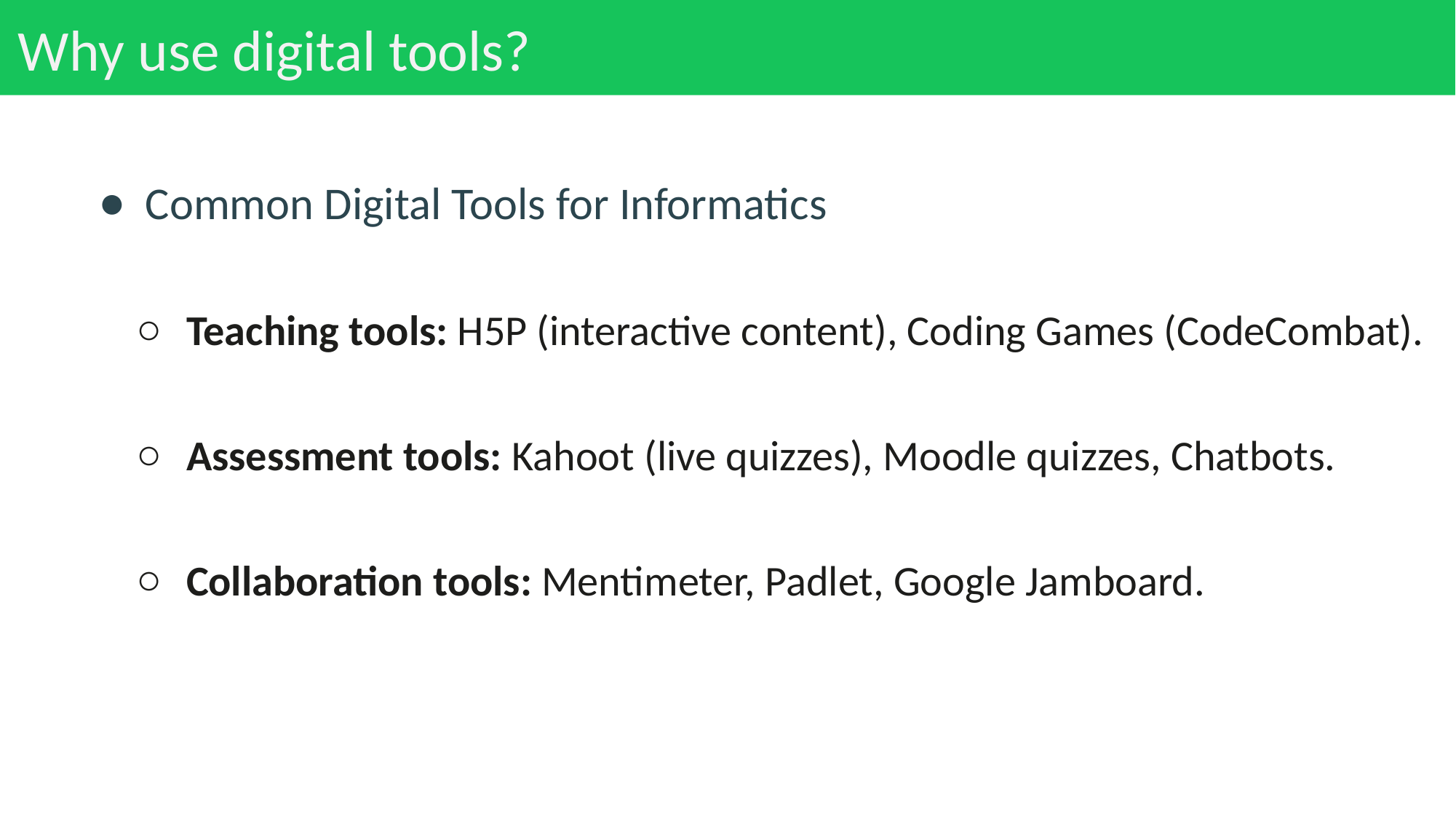

# Why use digital tools?

Common Digital Tools for Informatics

Teaching tools: H5P (interactive content), Coding Games (CodeCombat).

Assessment tools: Kahoot (live quizzes), Moodle quizzes, Chatbots.

Collaboration tools: Mentimeter, Padlet, Google Jamboard.